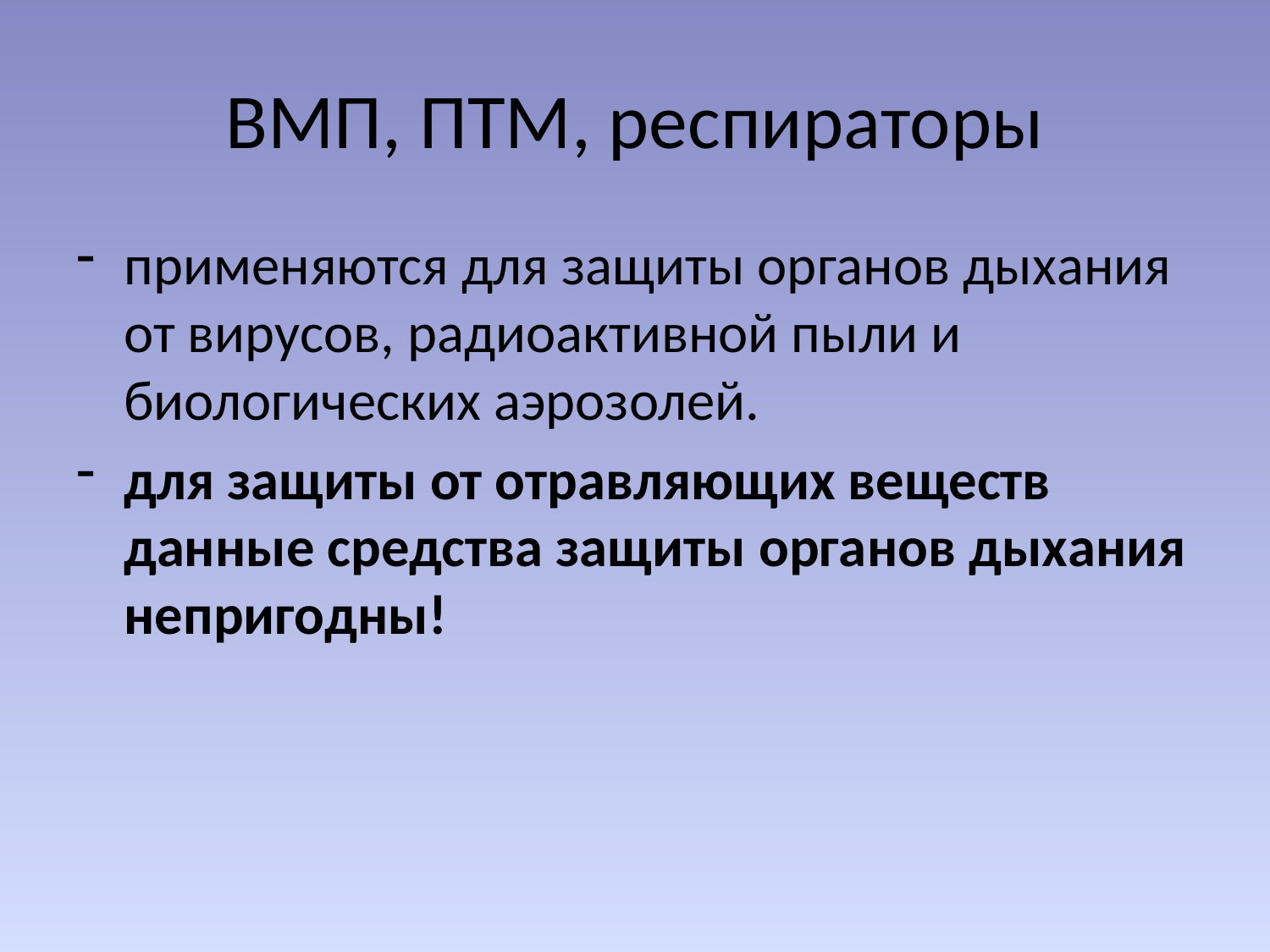

# ВМП, ПТМ, респираторы
применяются для защиты органов дыхания от вирусов, радиоактивной пыли и биологических аэрозолей.
для защиты от отравляющих веществ данные средства защиты органов дыхания непригодны!